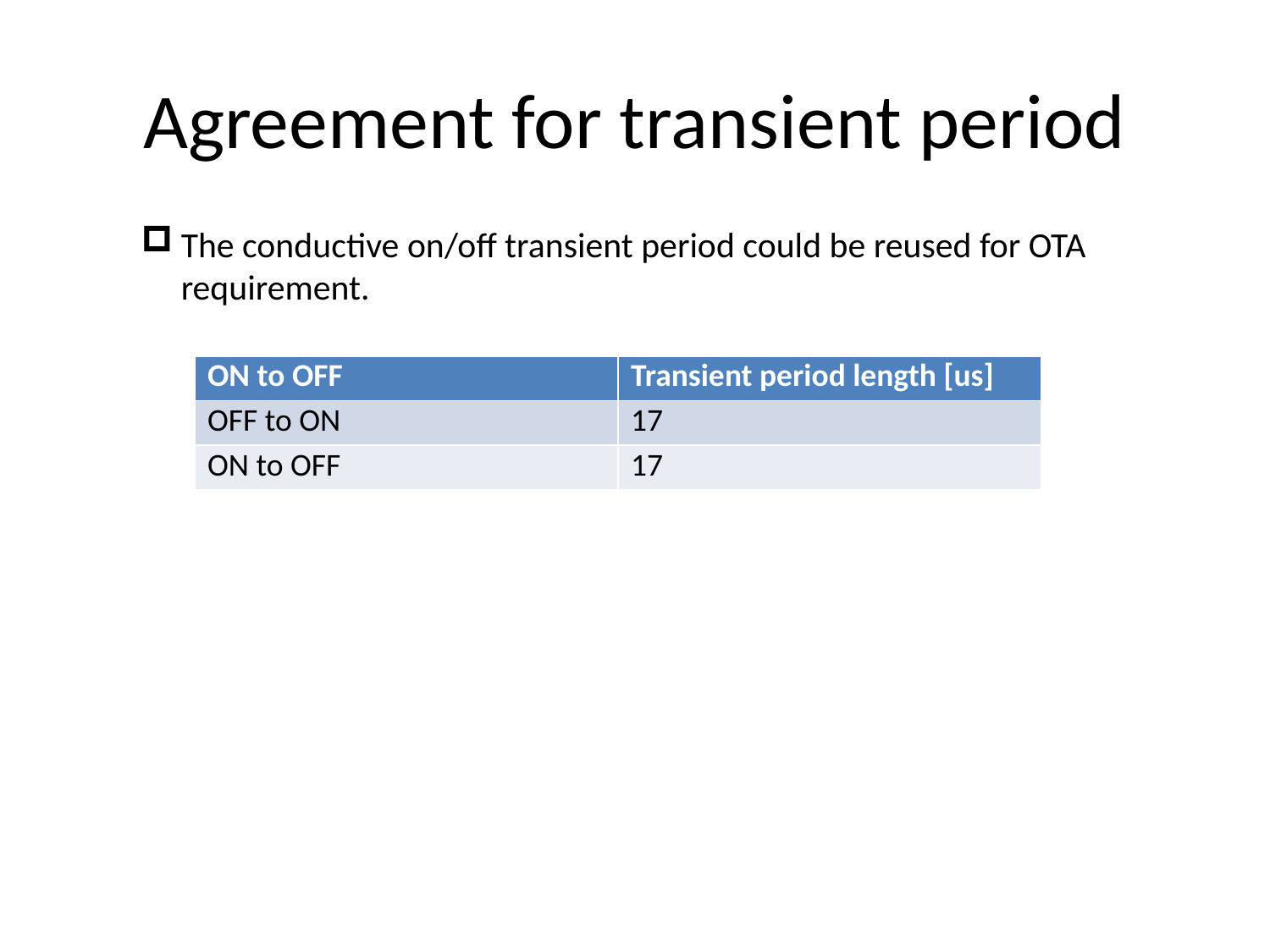

# Agreement for transient period
The conductive on/off transient period could be reused for OTA requirement.

| ON to OFF | Transient period length [us] |
| --- | --- |
| OFF to ON | 17 |
| ON to OFF | 17 |